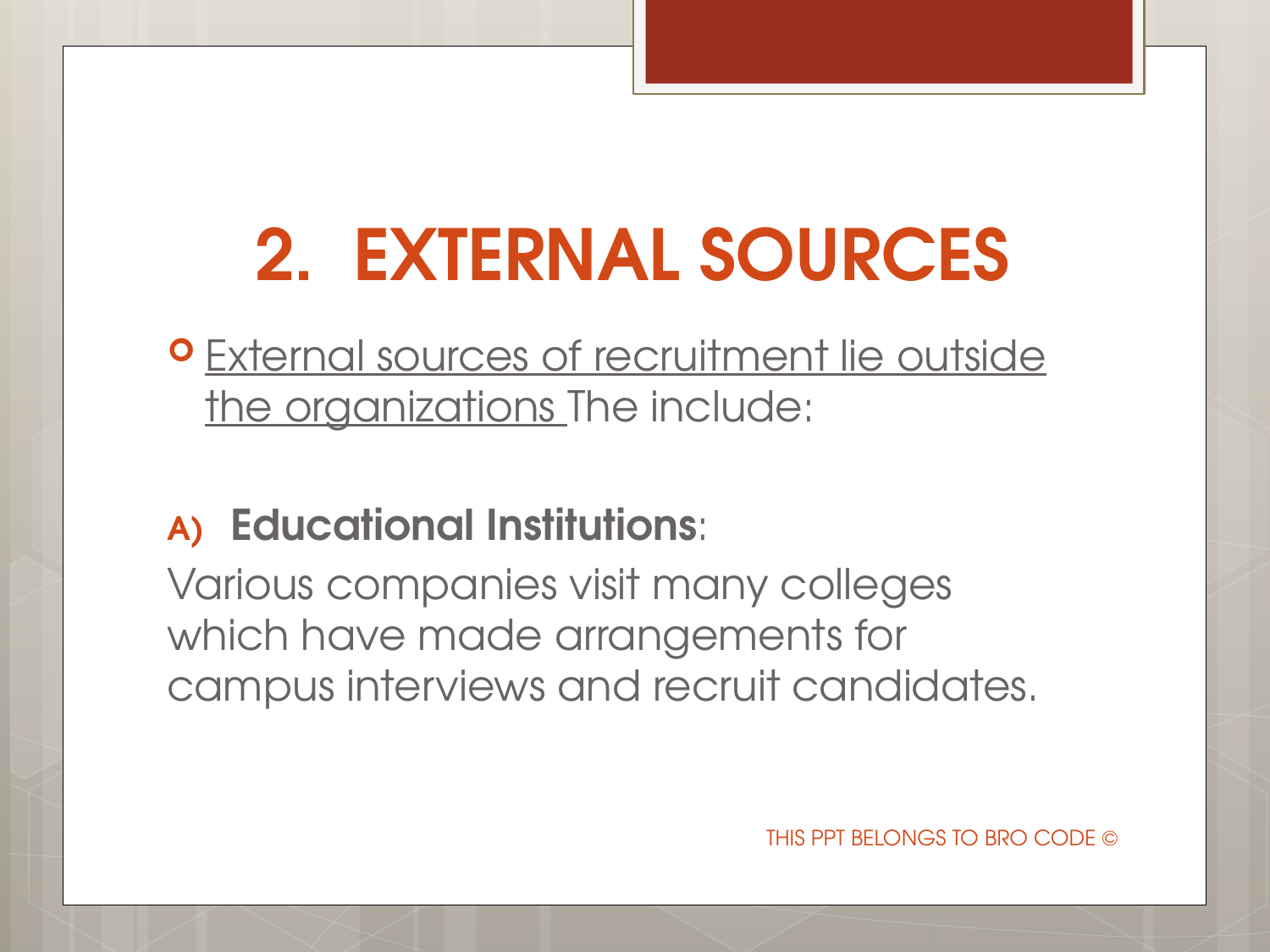

# 2.  EXTERNAL SOURCES
External sources of recruitment lie outside the organizations The include:

Educational Institutions:
Various companies visit many colleges which have made arrangements for campus interviews and recruit candidates.

THIS PPT BELONGS TO BRO CODE ©